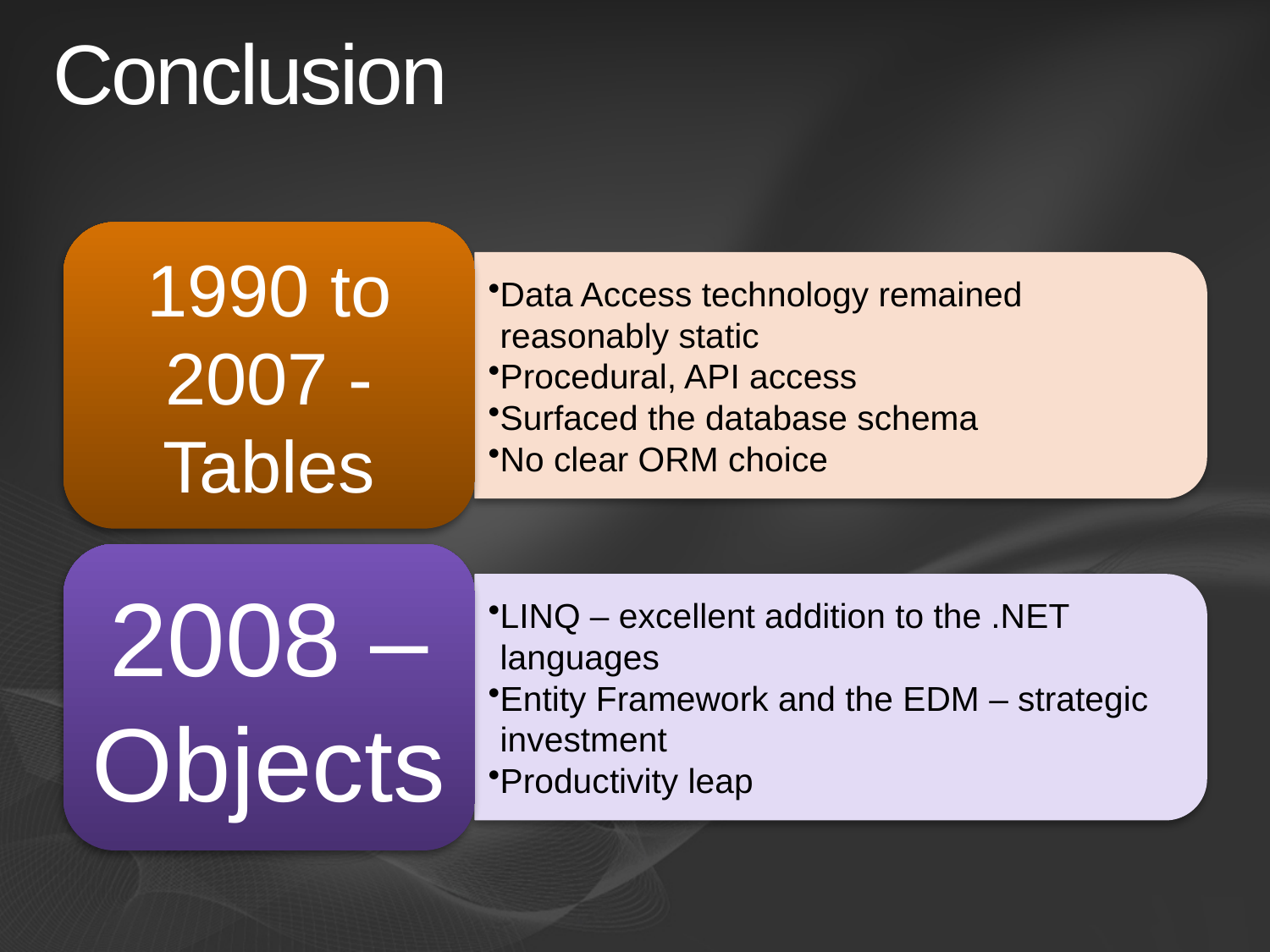

# Conclusion
1990 to 2007 - Tables
Data Access technology remained reasonably static
2008 – Objects
LINQ – excellent addition to the .NET languages
Entity Framework and the EDM – strategic investment
Procedural, API access
Surfaced the database schema
Productivity leap
No clear ORM choice